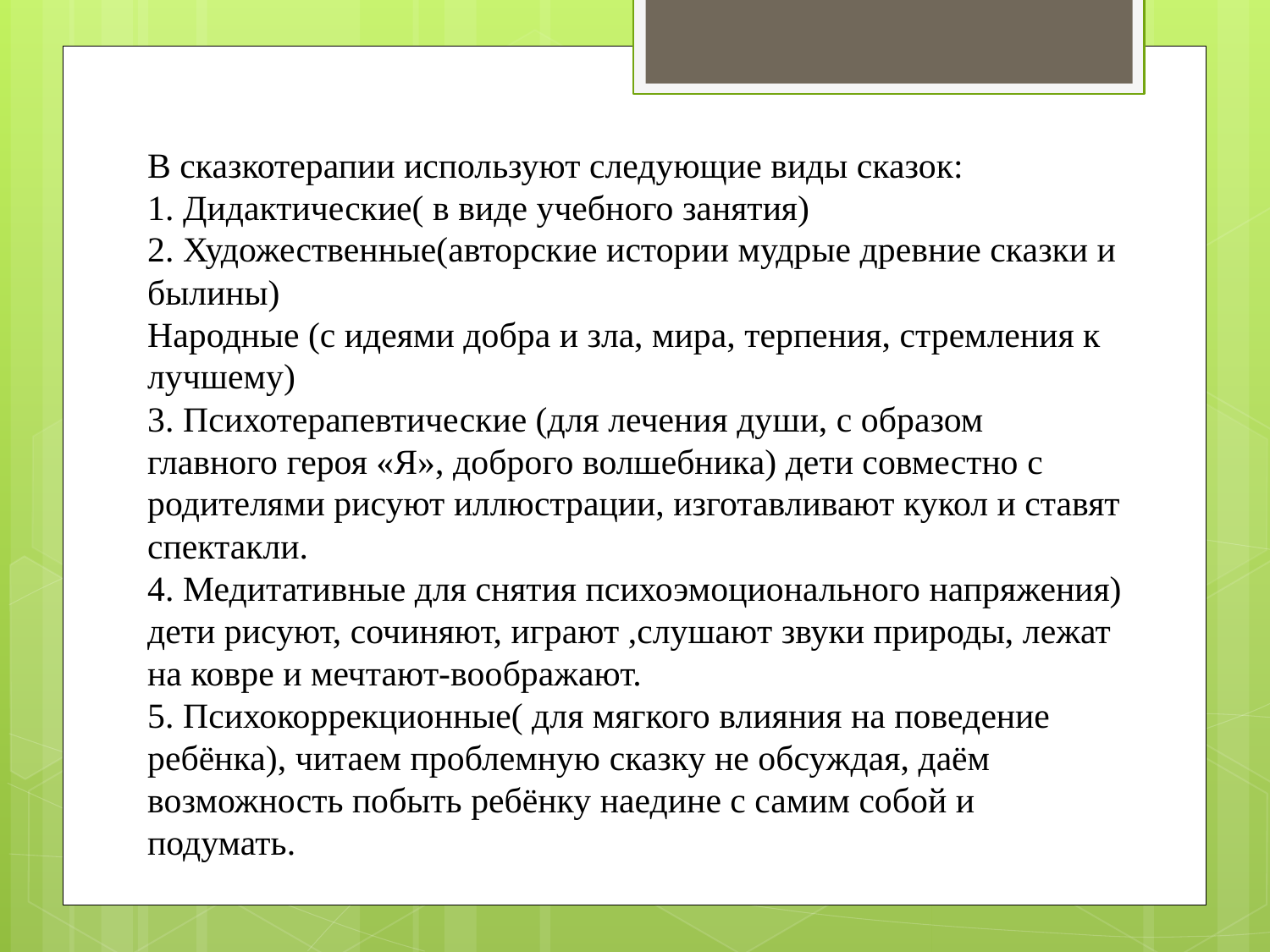

В сказкотерапии используют следующие виды сказок:
1. Дидактические( в виде учебного занятия)
2. Художественные(авторские истории мудрые древние сказки и былины)
Народные (с идеями добра и зла, мира, терпения, стремления к лучшему)
3. Психотерапевтические (для лечения души, с образом главного героя «Я», доброго волшебника) дети совместно с родителями рисуют иллюстрации, изготавливают кукол и ставят спектакли.
4. Медитативные для снятия психоэмоционального напряжения) дети рисуют, сочиняют, играют ,слушают звуки природы, лежат на ковре и мечтают-воображают.
5. Психокоррекционные( для мягкого влияния на поведение ребёнка), читаем проблемную сказку не обсуждая, даём возможность побыть ребёнку наедине с самим собой и подумать.